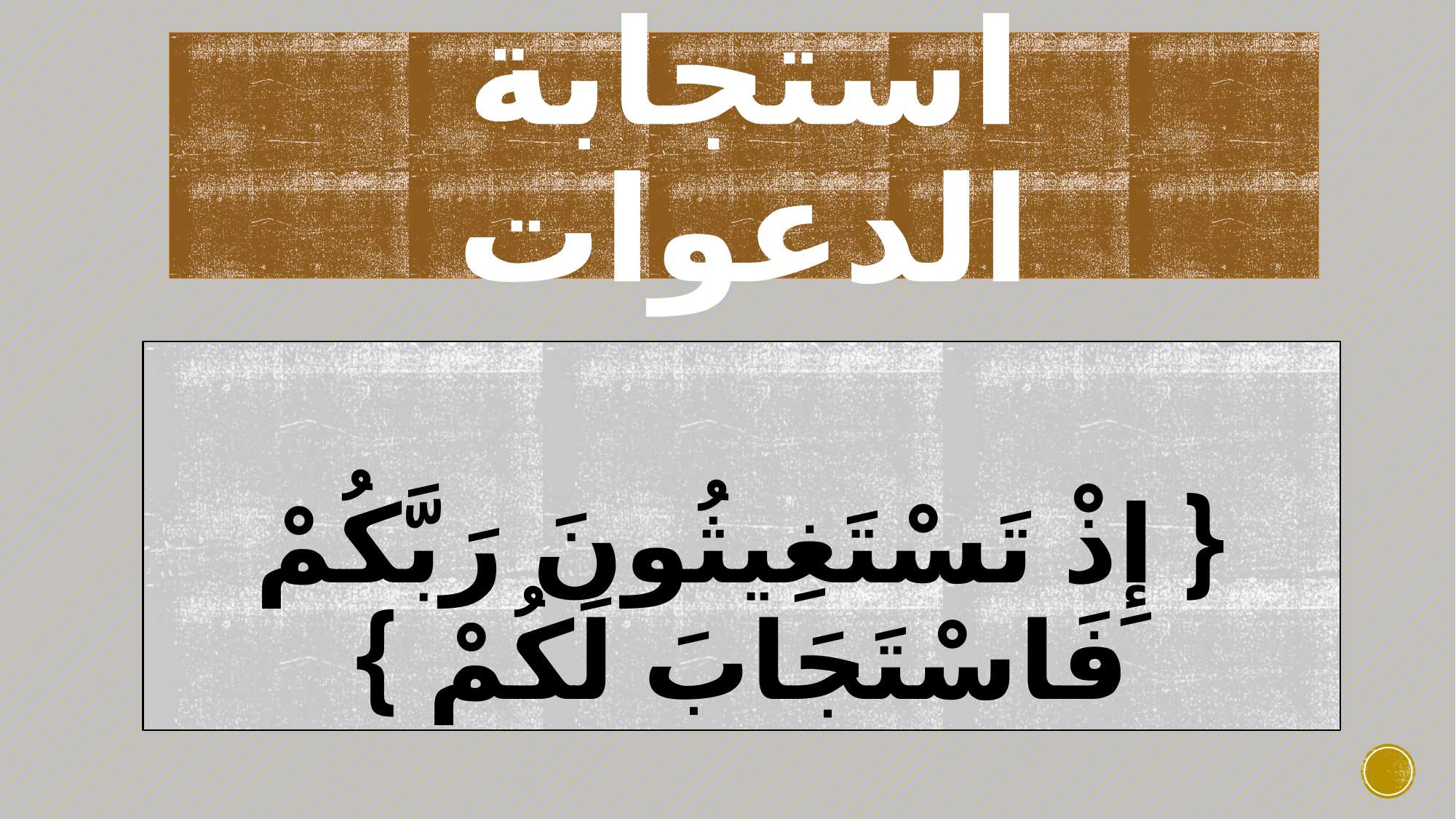

# استجابة الدعوات

{ إِذْ تَسْتَغِيثُونَ رَبَّكُمْ فَاسْتَجَابَ لَكُمْ }